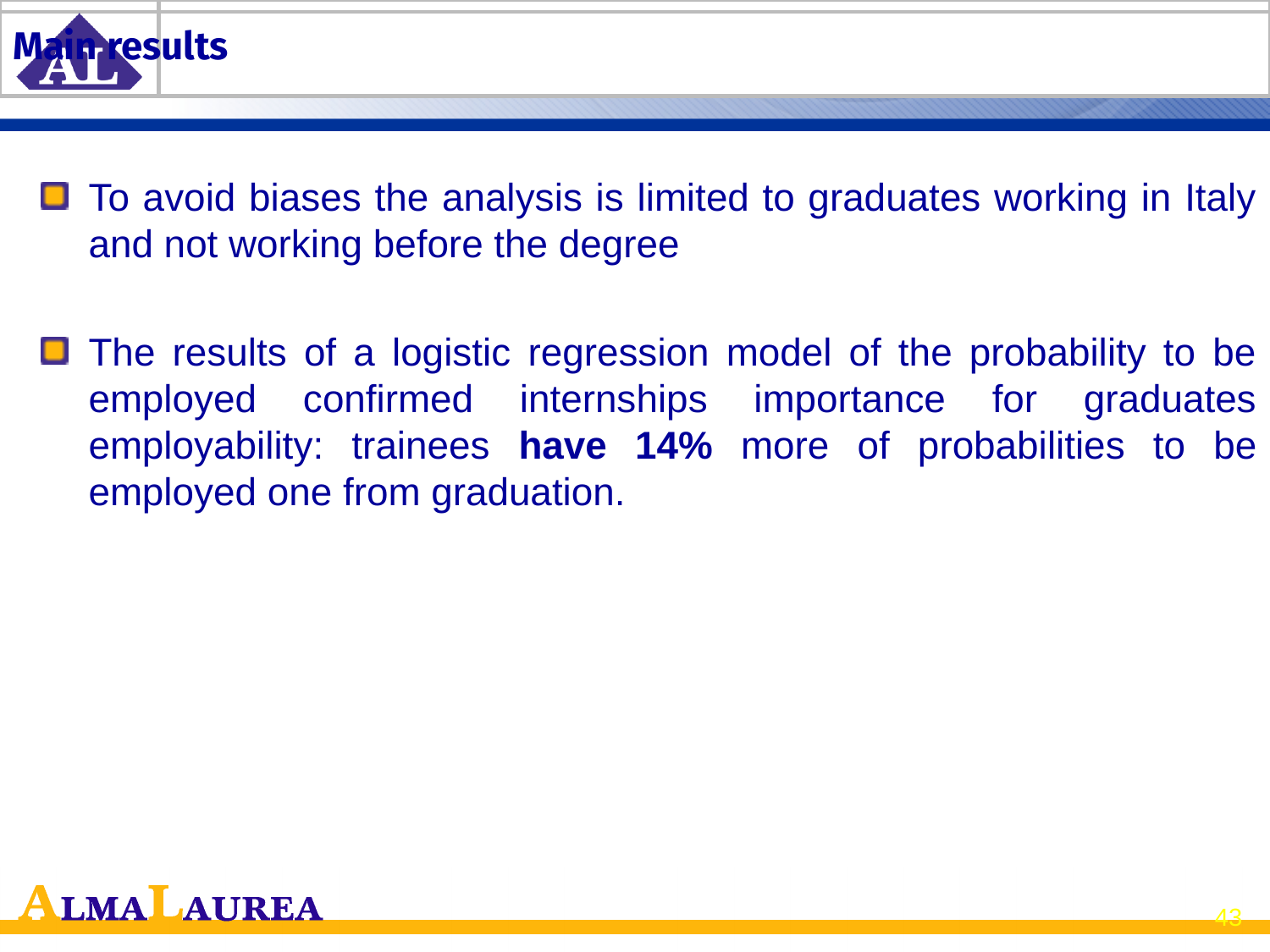

# Main results
To avoid biases the analysis is limited to graduates working in Italy and not working before the degree

The results of a logistic regression model of the probability to be employed confirmed internships importance for graduates employability: trainees have 14% more of probabilities to be employed one from graduation.

43